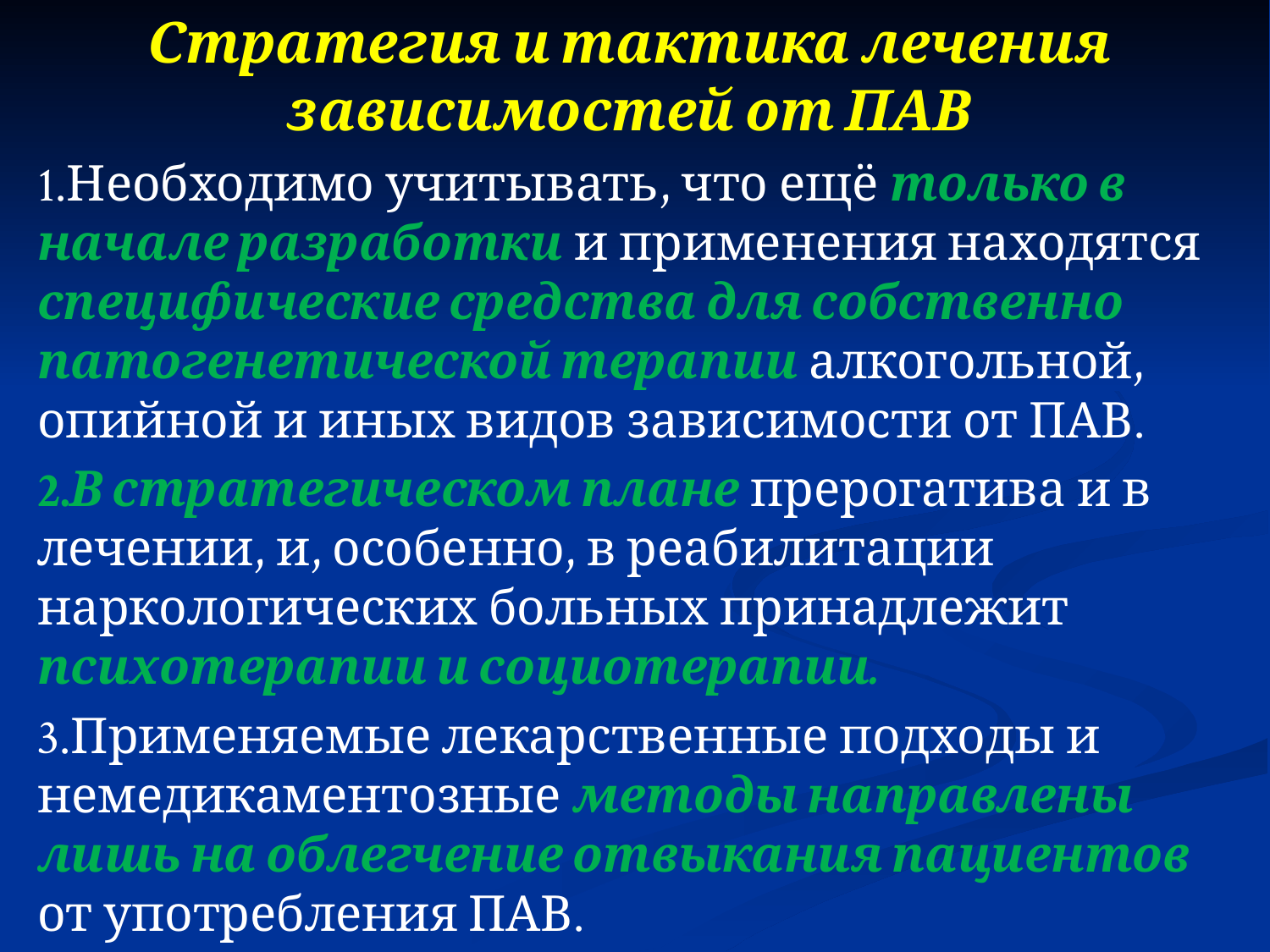

Стратегия и тактика лечения зависимостей от ПАВ
1.Необходимо учитывать, что ещё только в начале разработки и применения находятся специфические средства для собственно патогенетической терапии алкогольной, опийной и иных видов зависимости от ПАВ.
2.В стратегическом плане прерогатива и в лечении, и, особенно, в реабилитации наркологических больных принадлежит психотерапии и социотерапии.
3.Применяемые лекарственные подходы и немедикаментозные методы направлены лишь на облегчение отвыкания пациентов от употребления ПАВ.